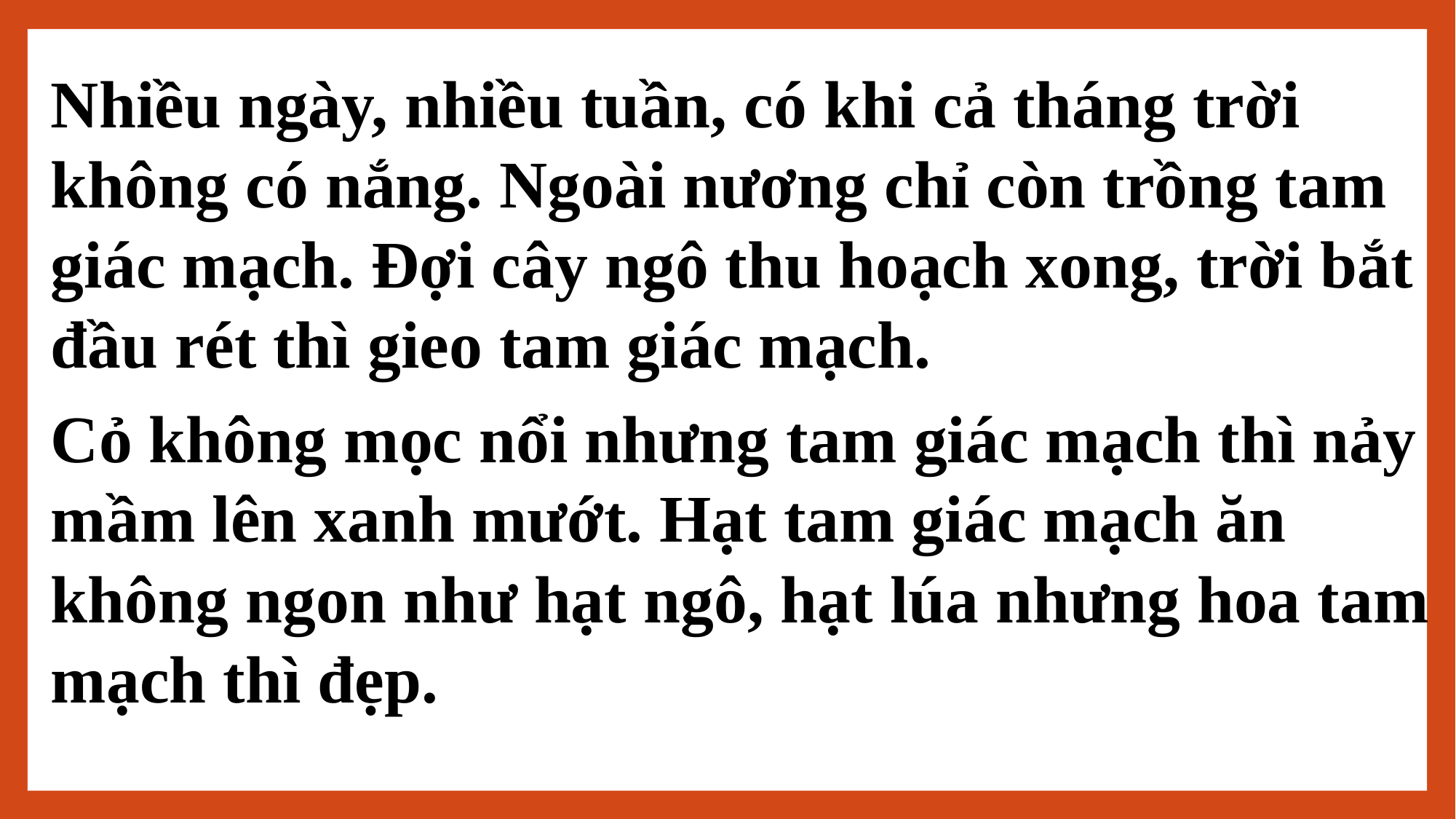

Nhiều ngày, nhiều tuần, có khi cả tháng trời không có nắng. Ngoài nương chỉ còn trồng tam giác mạch. Đợi cây ngô thu hoạch xong, trời bắt
đầu rét thì gieo tam giác mạch.
Cỏ không mọc nổi nhưng tam giác mạch thì nảy mầm lên xanh mướt. Hạt tam giác mạch ăn
không ngon như hạt ngô, hạt lúa nhưng hoa tam
mạch thì đẹp.